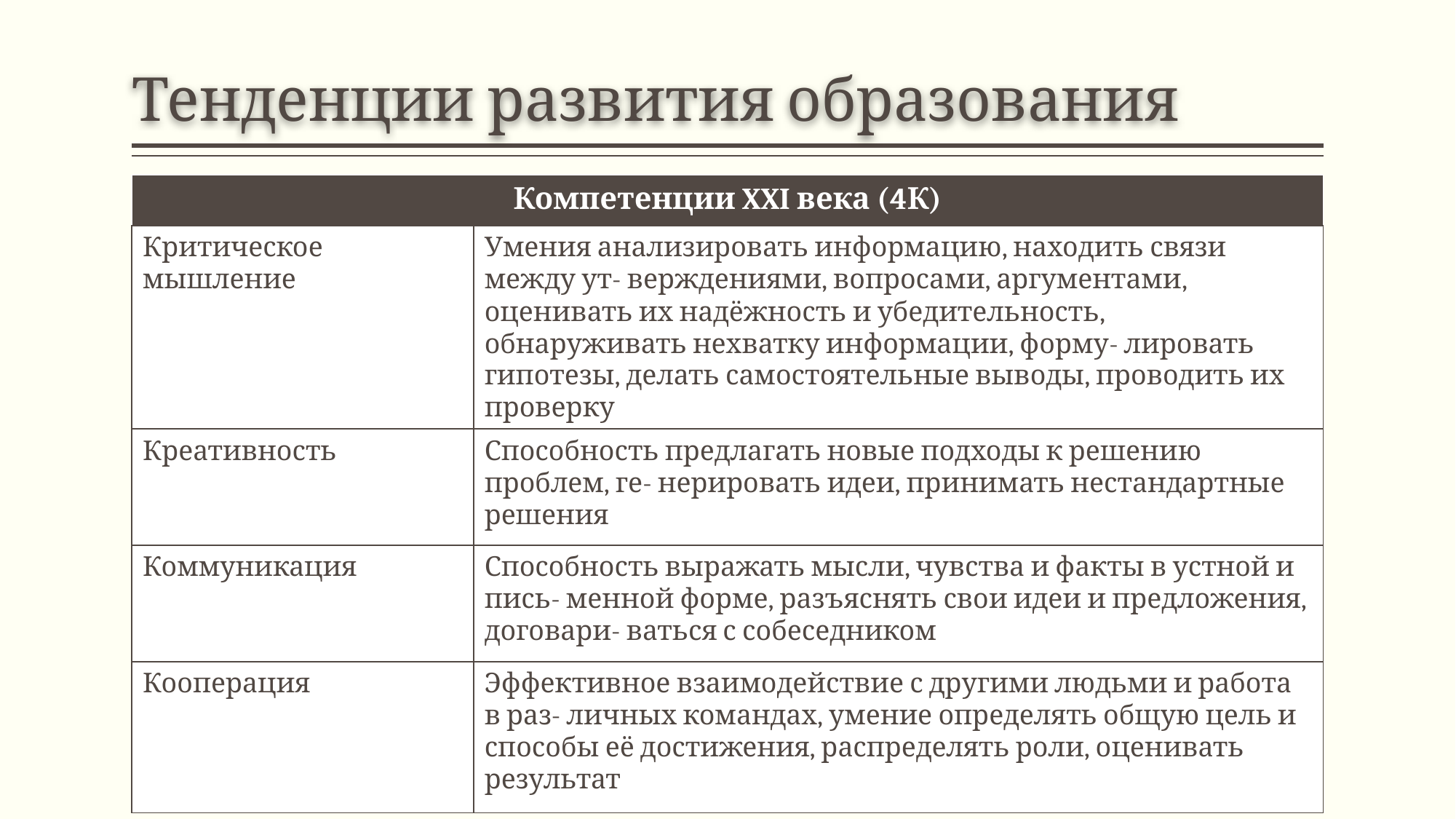

# Тенденции развития образования
| Компетенции XXI века (4К) |  |
| --- | --- |
| Критическое мышление | Умения анализировать информацию, находить связи между ут- верждениями, вопросами, аргументами, оценивать их надёжность и убедительность, обнаруживать нехватку информации, форму- лировать гипотезы, делать самостоятельные выводы, проводить их проверку |
| Креативность | Способность предлагать новые подходы к решению проблем, ге- нерировать идеи, принимать нестандартные решения |
| Коммуникация | Способность выражать мысли, чувства и факты в устной и пись- менной форме, разъяснять свои идеи и предложения, договари- ваться с собеседником |
| Кооперация | Эффективное взаимодействие с другими людьми и работа в раз- личных командах, умение определять общую цель и способы её достижения, распределять роли, оценивать результат |